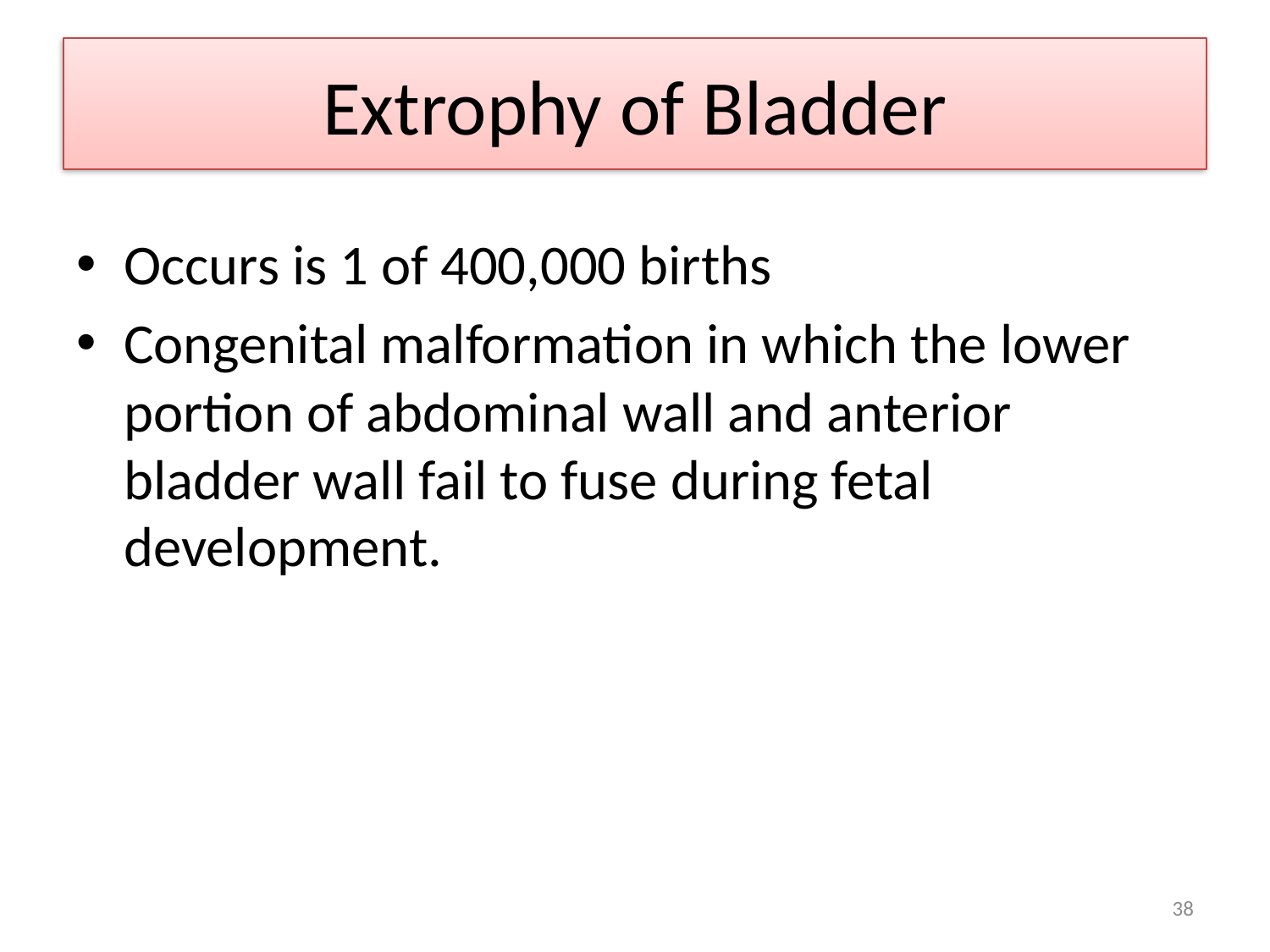

# Extrophy of Bladder
Occurs is 1 of 400,000 births
Congenital malformation in which the lower portion of abdominal wall and anterior bladder wall fail to fuse during fetal development.
38